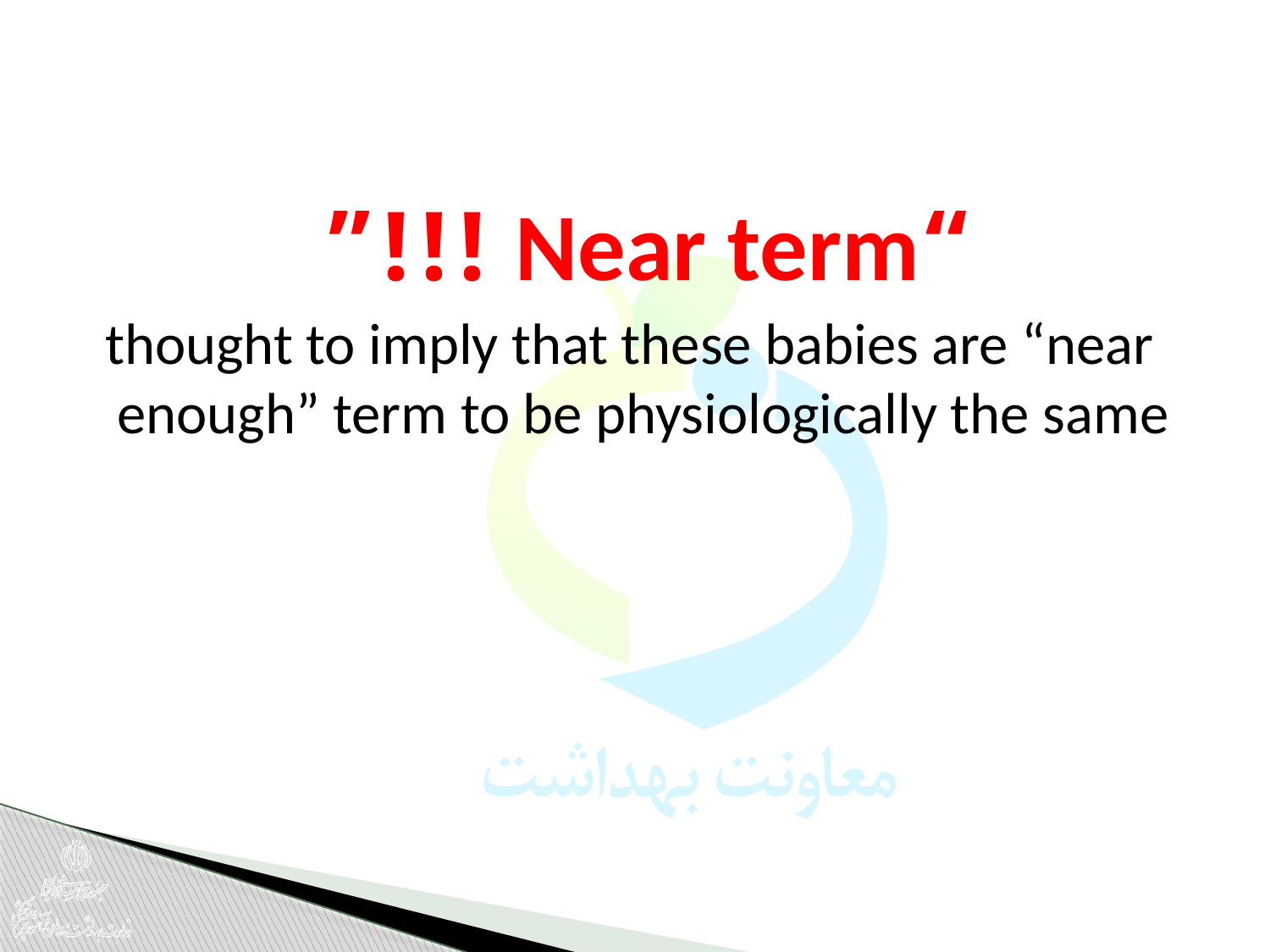

“Near term !!!”
 thought to imply that these babies are “near enough” term to be physiologically the same